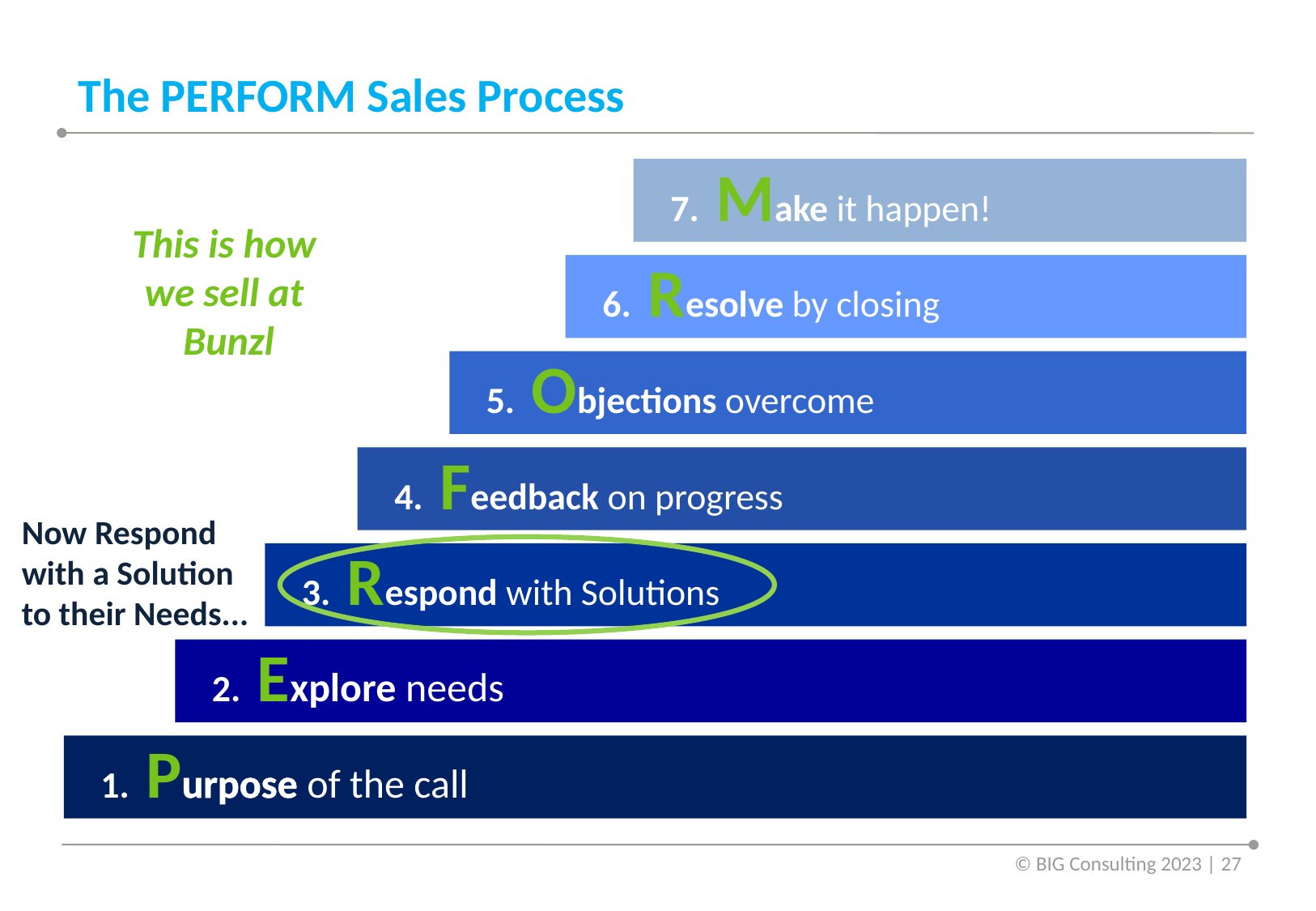

# The PERFORM Sales Process
   7.  Make it happen!
This is how
we sell at
Bunzl
   6.  Resolve by closing
   5.  Objections overcome
   4.  Feedback on progress
Now Respond with a Solution
to their Needs...

   3.  Respond with Solutions
   2.  Explore needs
   1.  Purpose of the call